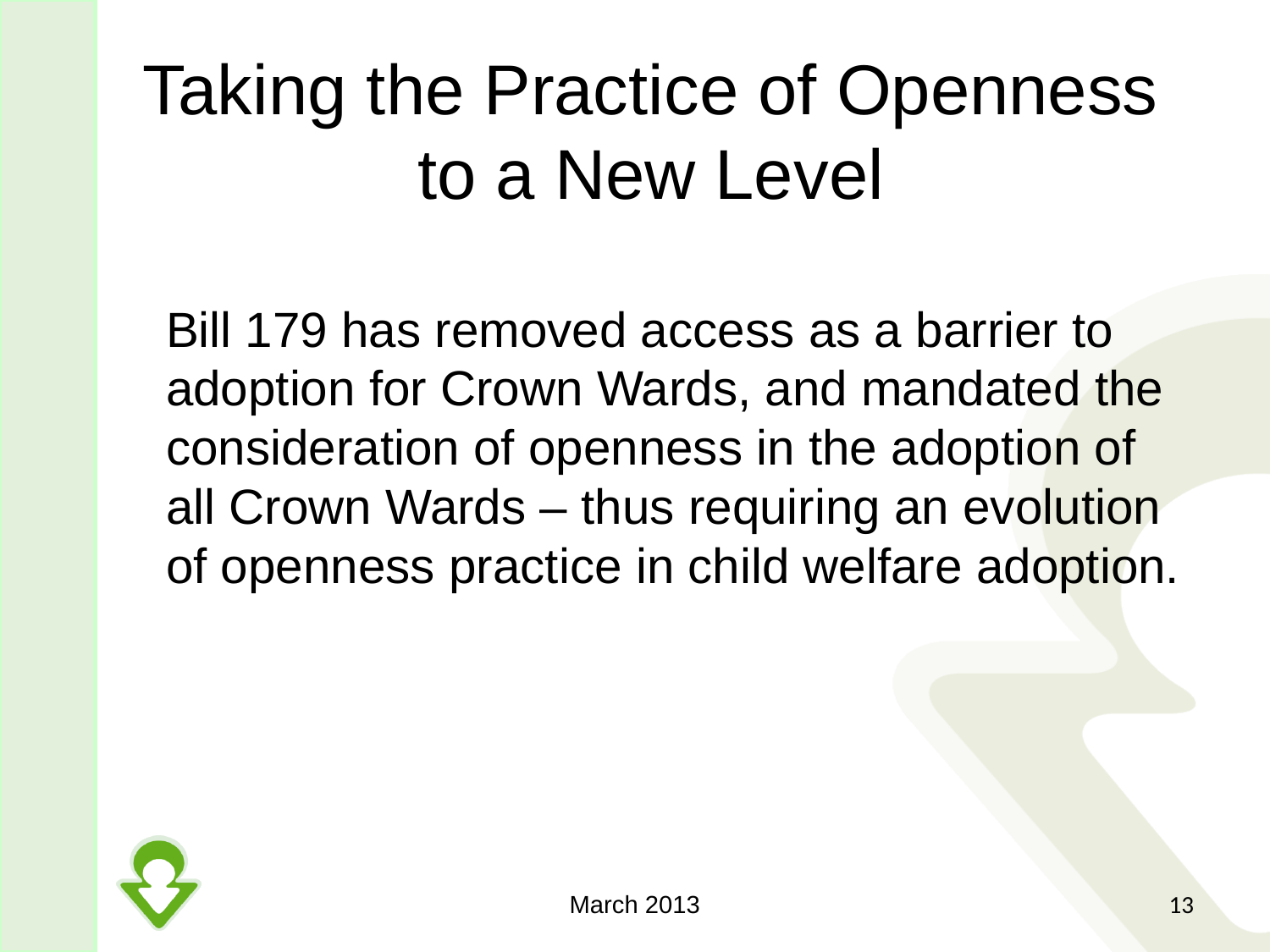

# Taking the Practice of Openness to a New Level

	Bill 179 has removed access as a barrier to adoption for Crown Wards, and mandated the consideration of openness in the adoption of all Crown Wards – thus requiring an evolution of openness practice in child welfare adoption.

March 2013
13